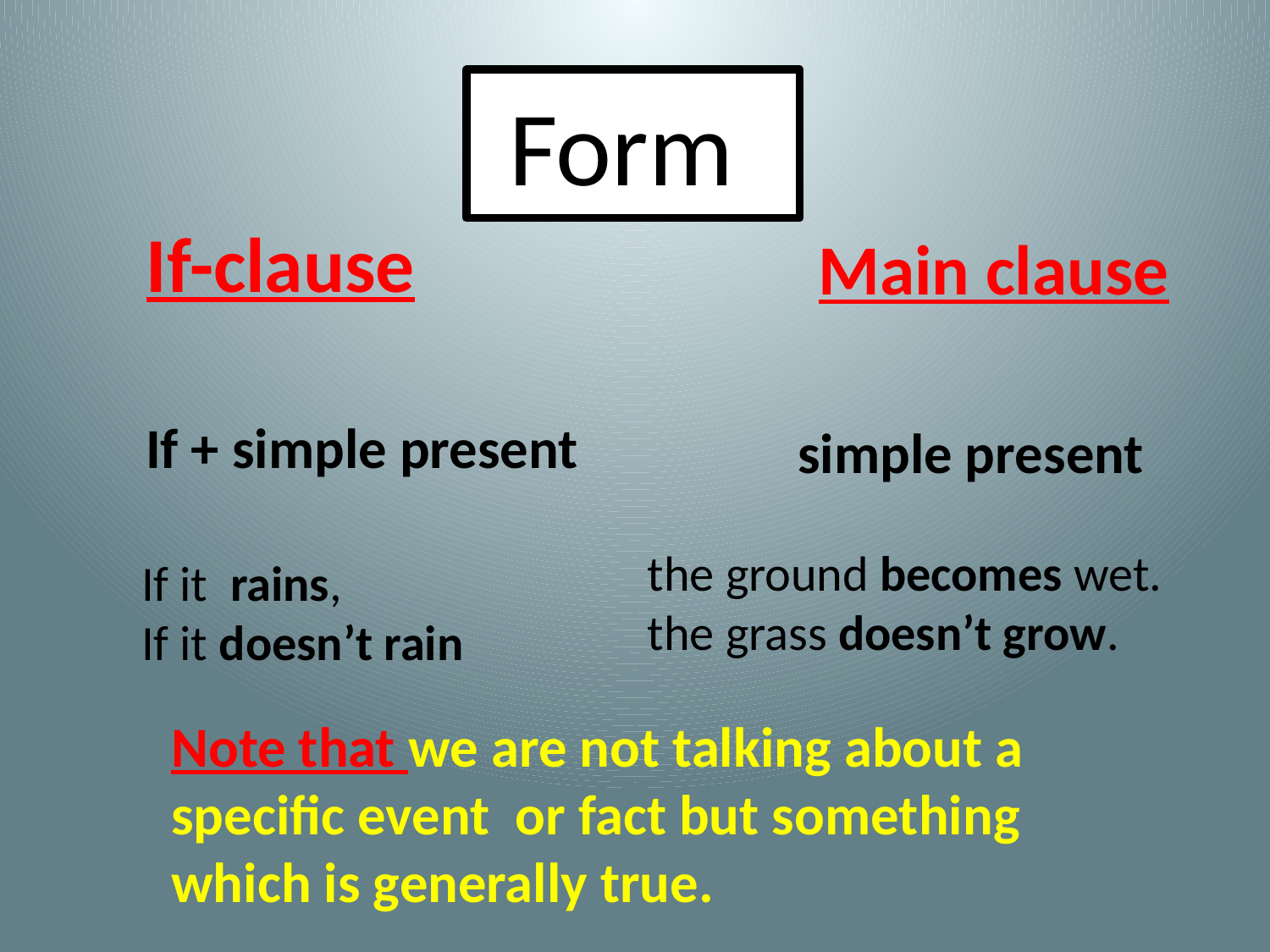

# Form
If-clause
Main clause
If + simple present
simple present
the ground becomes wet.
the grass doesn’t grow.
If it  rains,
If it doesn’t rain
Note that we are not talking about a specific event  or fact but something which is generally true.